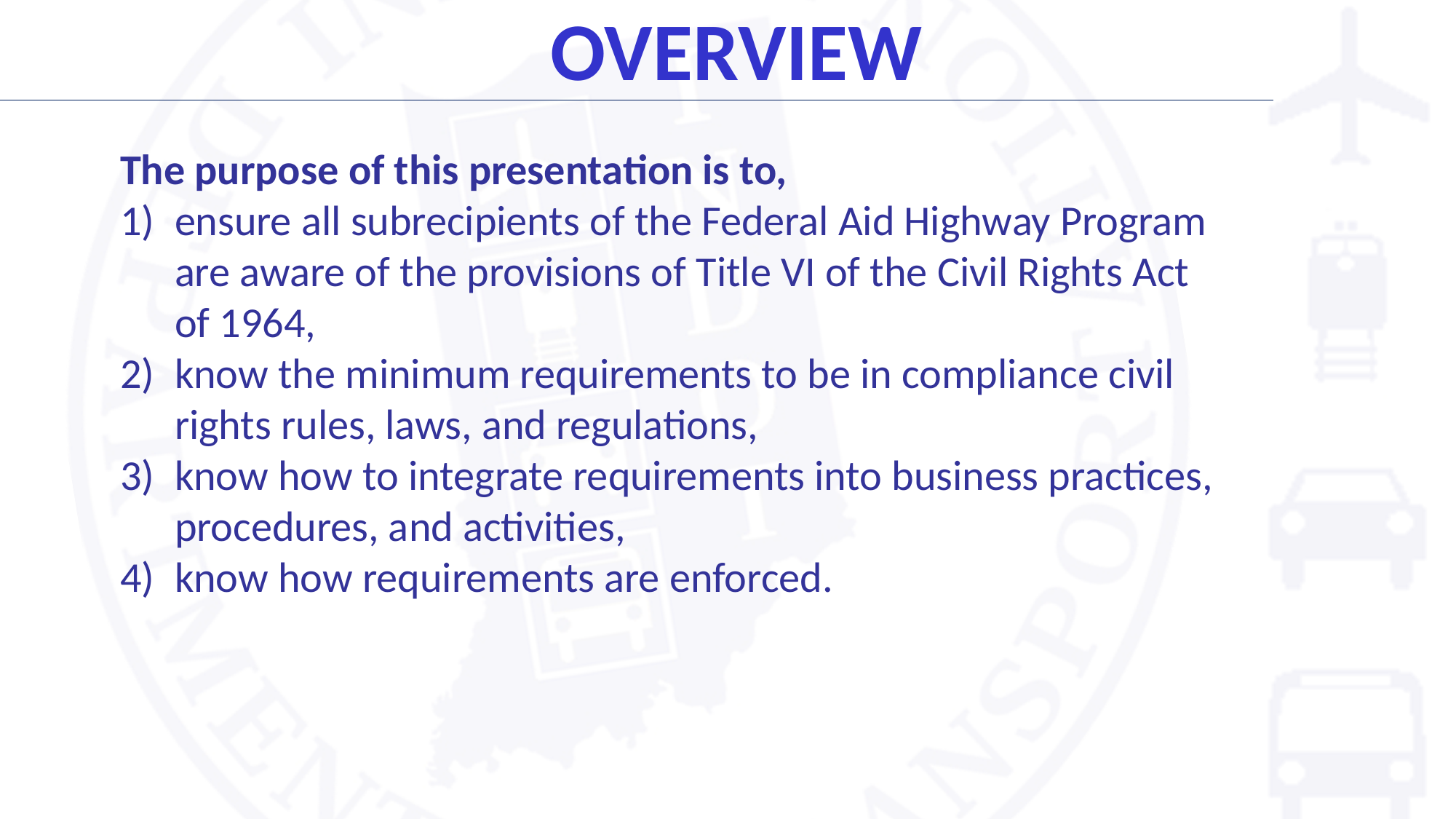

# OVERVIEW
The purpose of this presentation is to,
ensure all subrecipients of the Federal Aid Highway Program are aware of the provisions of Title VI of the Civil Rights Act of 1964,
know the minimum requirements to be in compliance civil rights rules, laws, and regulations,
know how to integrate requirements into business practices, procedures, and activities,
know how requirements are enforced.